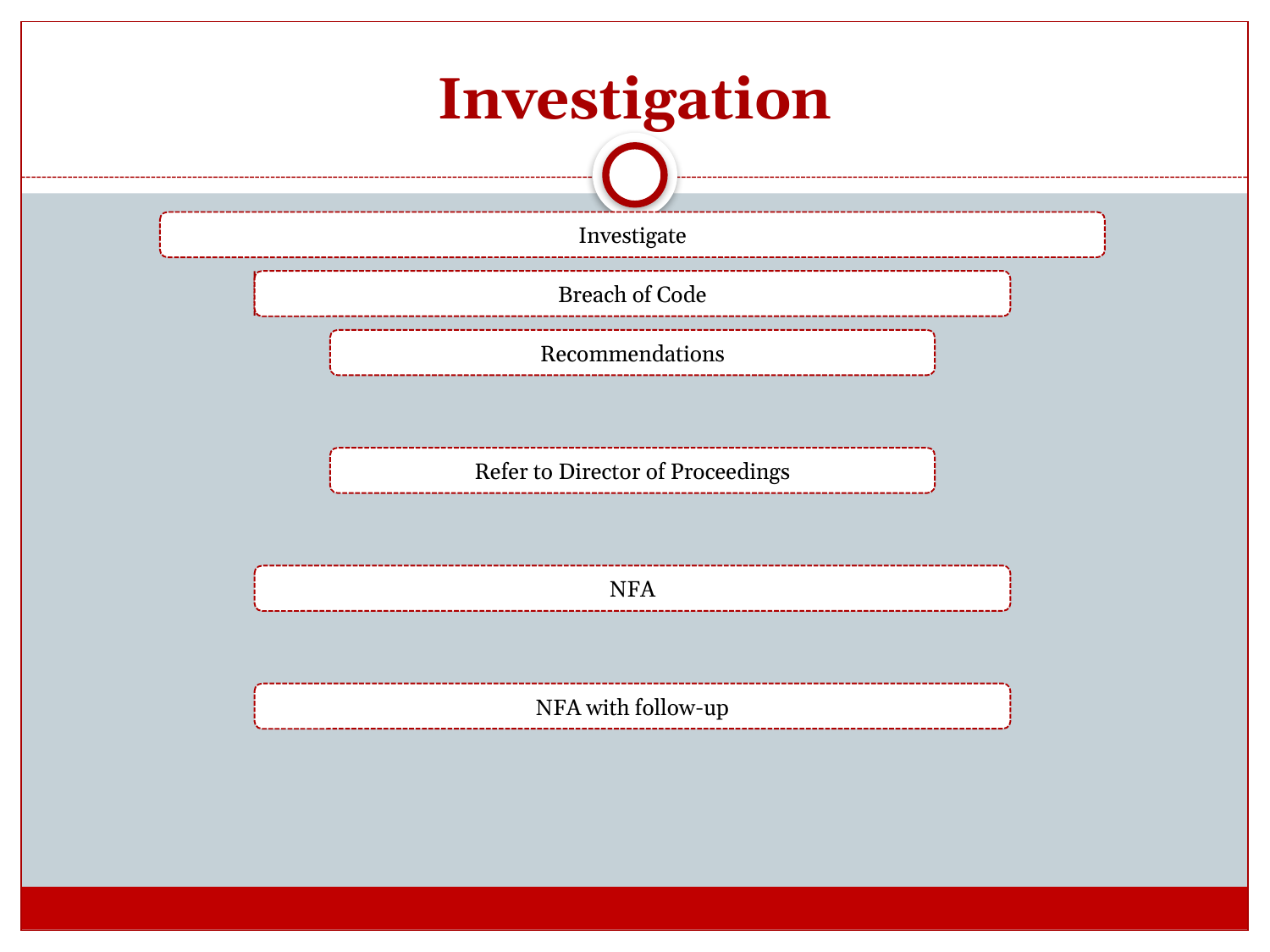

# Investigation
Investigate
Breach of Code
Recommendations
Refer to Director of Proceedings
NFA
NFA with follow-up